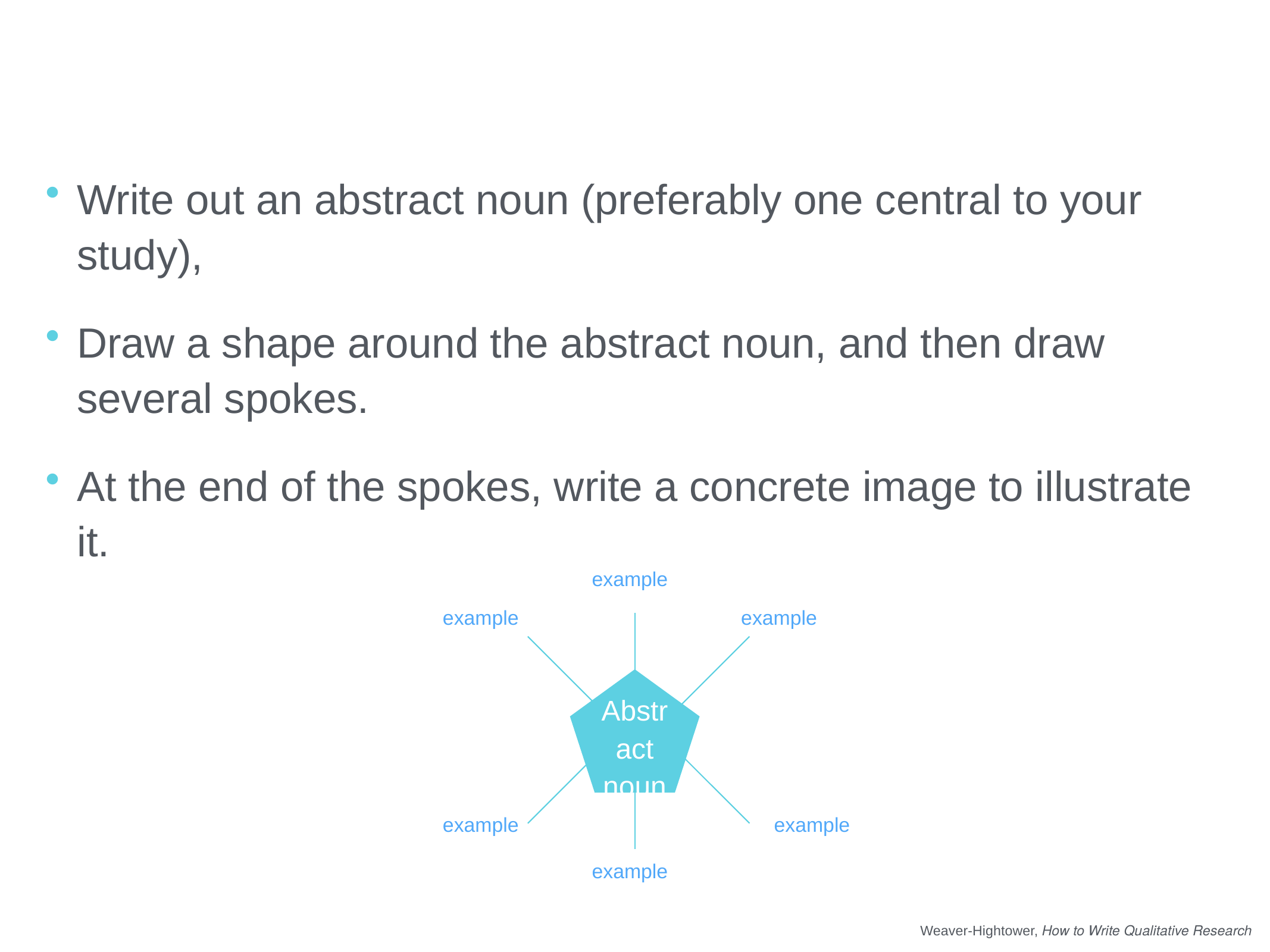

# Tackling abstract nouns Activity

Write out an abstract noun (preferably one central to your study),
Draw a shape around the abstract noun, and then draw several spokes.
At the end of the spokes, write a concrete image to illustrate it.
example
example
example

Abstract noun

example
example
example